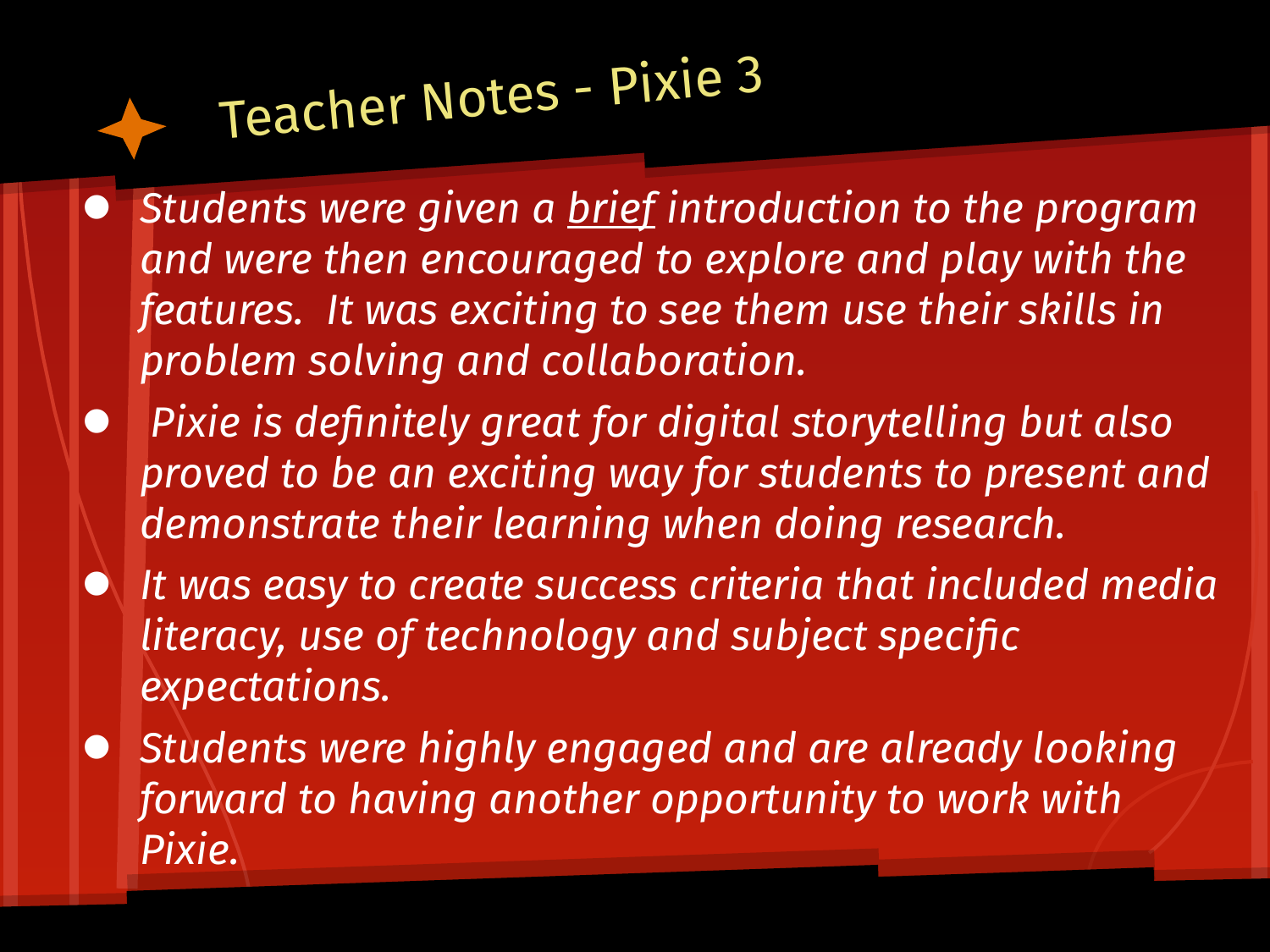

# Teacher Notes - Pixie 3
Students were given a brief introduction to the program and were then encouraged to explore and play with the features.  It was exciting to see them use their skills in problem solving and collaboration.
 Pixie is definitely great for digital storytelling but also proved to be an exciting way for students to present and demonstrate their learning when doing research.
It was easy to create success criteria that included media literacy, use of technology and subject specific expectations.
Students were highly engaged and are already looking forward to having another opportunity to work with Pixie.